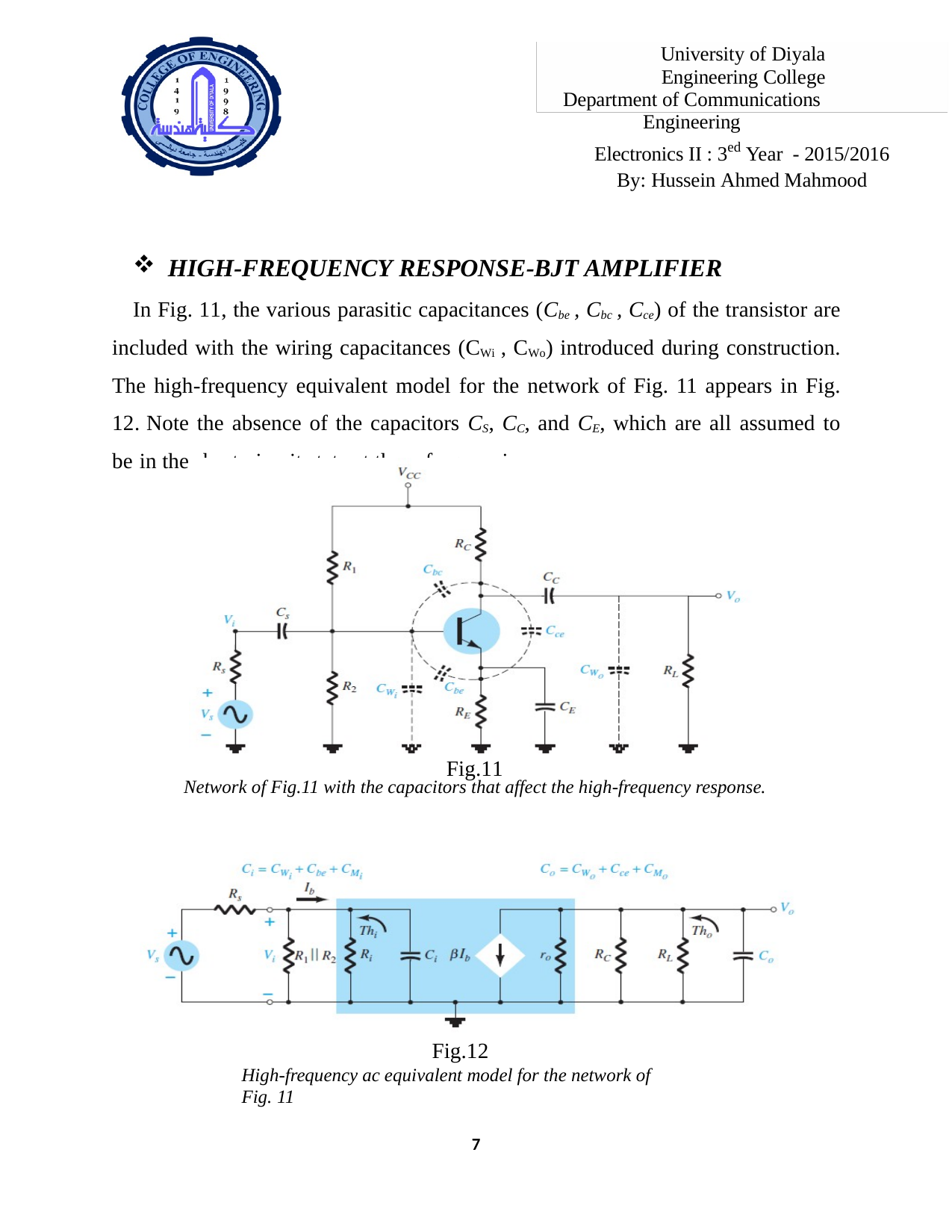

University of Diyala Engineering College
Department of Communications Engineering
Electronics II : 3ed Year  - 2015/2016 By: Hussein Ahmed Mahmood

HIGH-FREQUENCY RESPONSE-BJT AMPLIFIER
In Fig. 11, the various parasitic capacitances (Cbe , Cbc , Cce) of the transistor are included with the wiring capacitances (CWi  , CWo) introduced during construction. The high-frequency equivalent model for the network of Fig. 11 appears in Fig. 12. Note the absence of the capacitors CS, CC, and CE, which are all assumed to be in the short-circuit state at these frequencies.

Fig.11
Network of Fig.11 with the capacitors that affect the high-frequency response.

Fig.12
High-frequency ac equivalent model for the network of Fig. 11

7